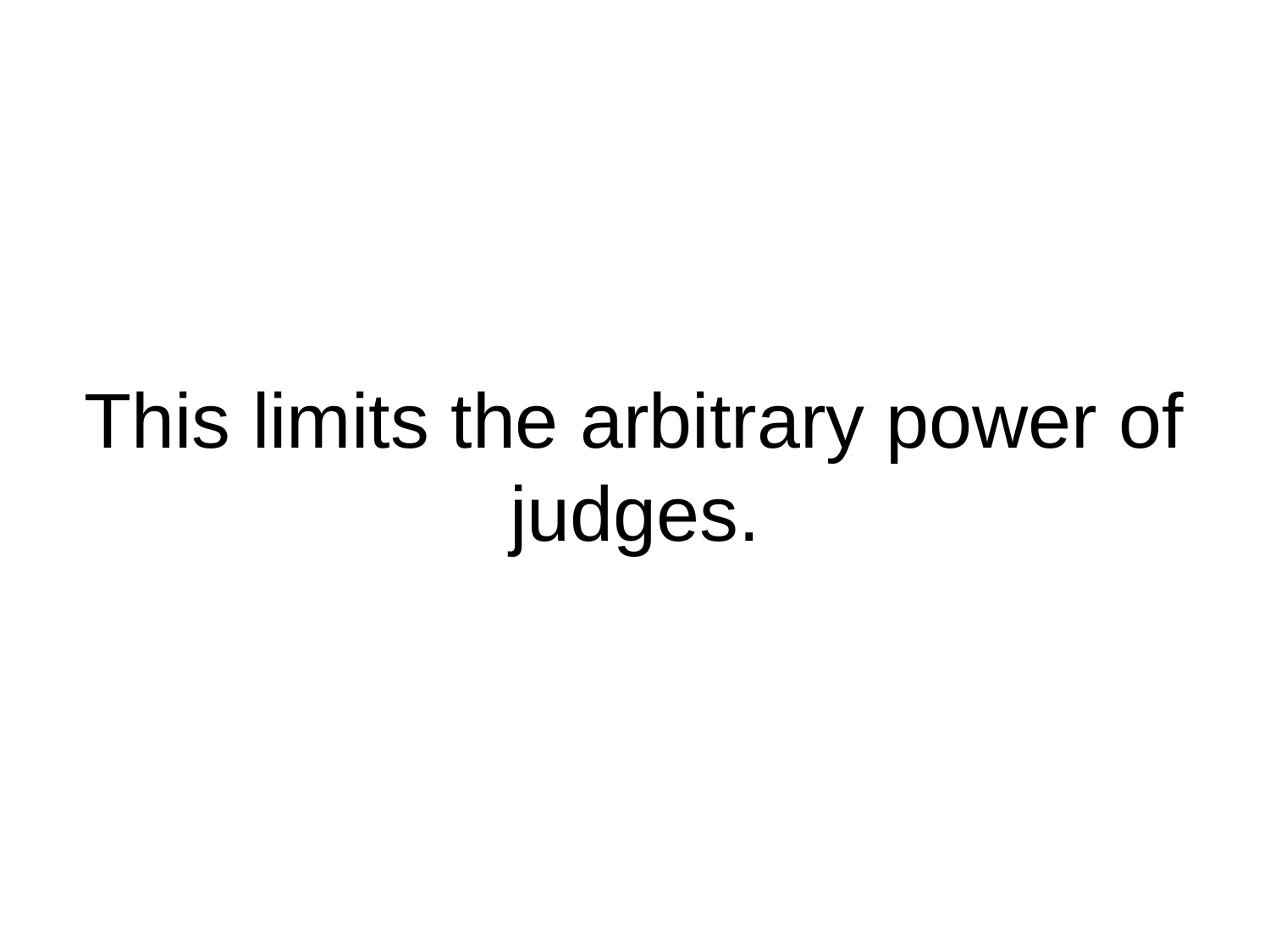

# This limits the arbitrary power of judges.